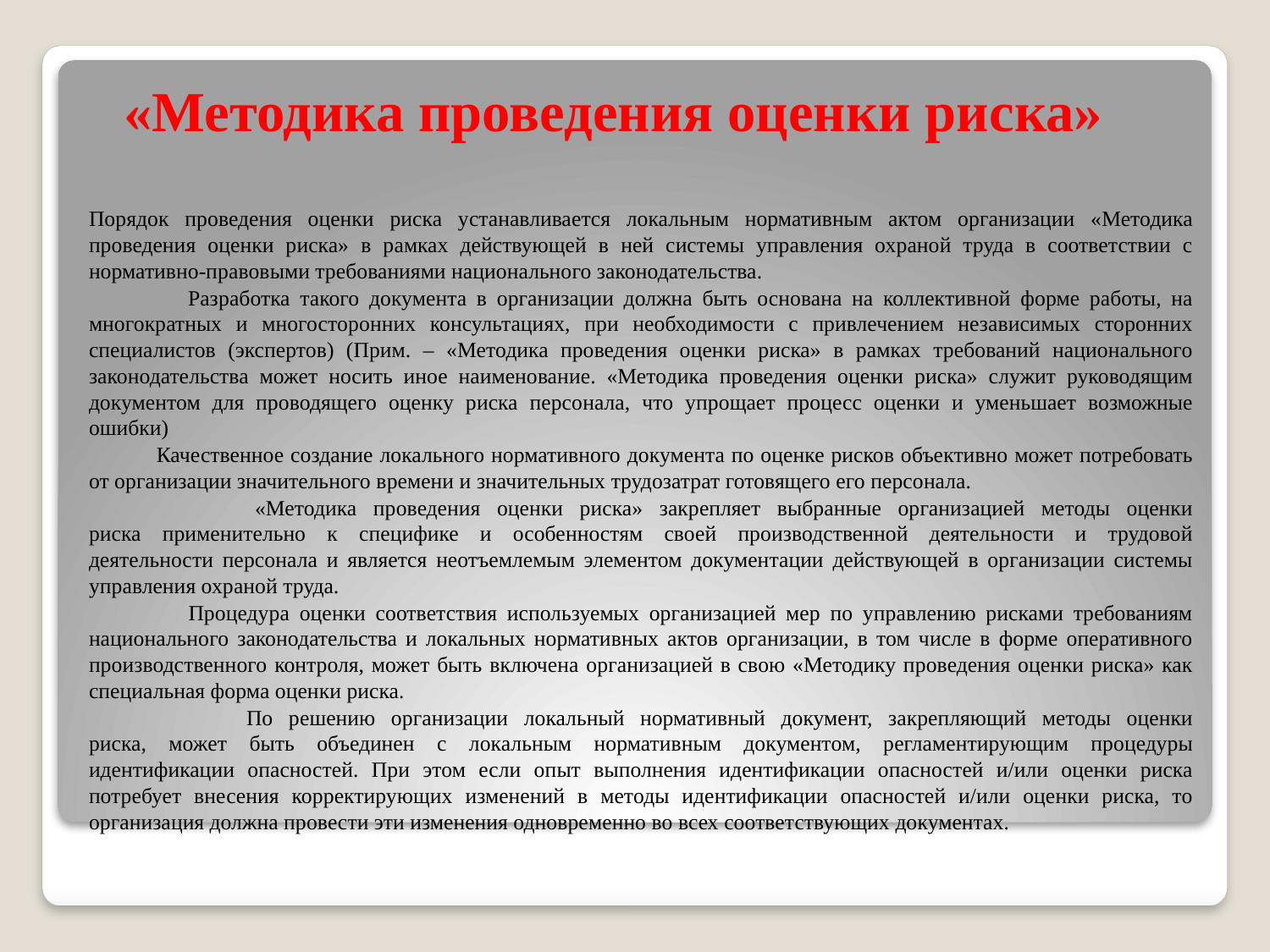

# «Методика проведения оценки риска»

Порядок проведения оценки риска устанавливается локальным нормативным актом организации «Методика проведения оценки риска» в рамках действующей в ней системы управления охраной труда в соответствии с нормативно-правовыми требованиями национального законодательства.
          Разработка такого документа в организации должна быть основана на коллективной форме работы, на многократных и многосторонних консультациях, при необходимости с привлечением независимых сторонних специалистов (экспертов) (Прим. – «Методика проведения оценки риска» в рамках требований национального законодательства может носить иное наименование. «Методика проведения оценки риска» служит руководящим документом для проводящего оценку риска персонала, что упрощает процесс оценки и уменьшает возможные ошибки)
          Качественное создание локального нормативного документа по оценке рисков объективно может потребовать от организации значительного времени и значительных трудозатрат готовящего его персонала.
          «Методика проведения оценки риска» закрепляет выбранные организацией методы оценки
риска применительно к специфике и особенностям своей производственной деятельности и трудовой
деятельности персонала и является неотъемлемым элементом документации действующей в организации системы управления охраной труда.
          Процедура оценки соответствия используемых организацией мер по управлению рисками требованиям национального законодательства и локальных нормативных актов организации, в том числе в форме оперативного производственного контроля, может быть включена организацией в свою «Методику проведения оценки риска» как специальная форма оценки риска.
          По решению организации локальный нормативный документ, закрепляющий методы оценки
риска, может быть объединен с локальным нормативным документом, регламентирующим процедуры
идентификации опасностей. При этом если опыт выполнения идентификации опасностей и/или оценки риска потребует внесения корректирующих изменений в методы идентификации опасностей и/или оценки риска, то организация должна провести эти изменения одновременно во всех соответствующих документах.